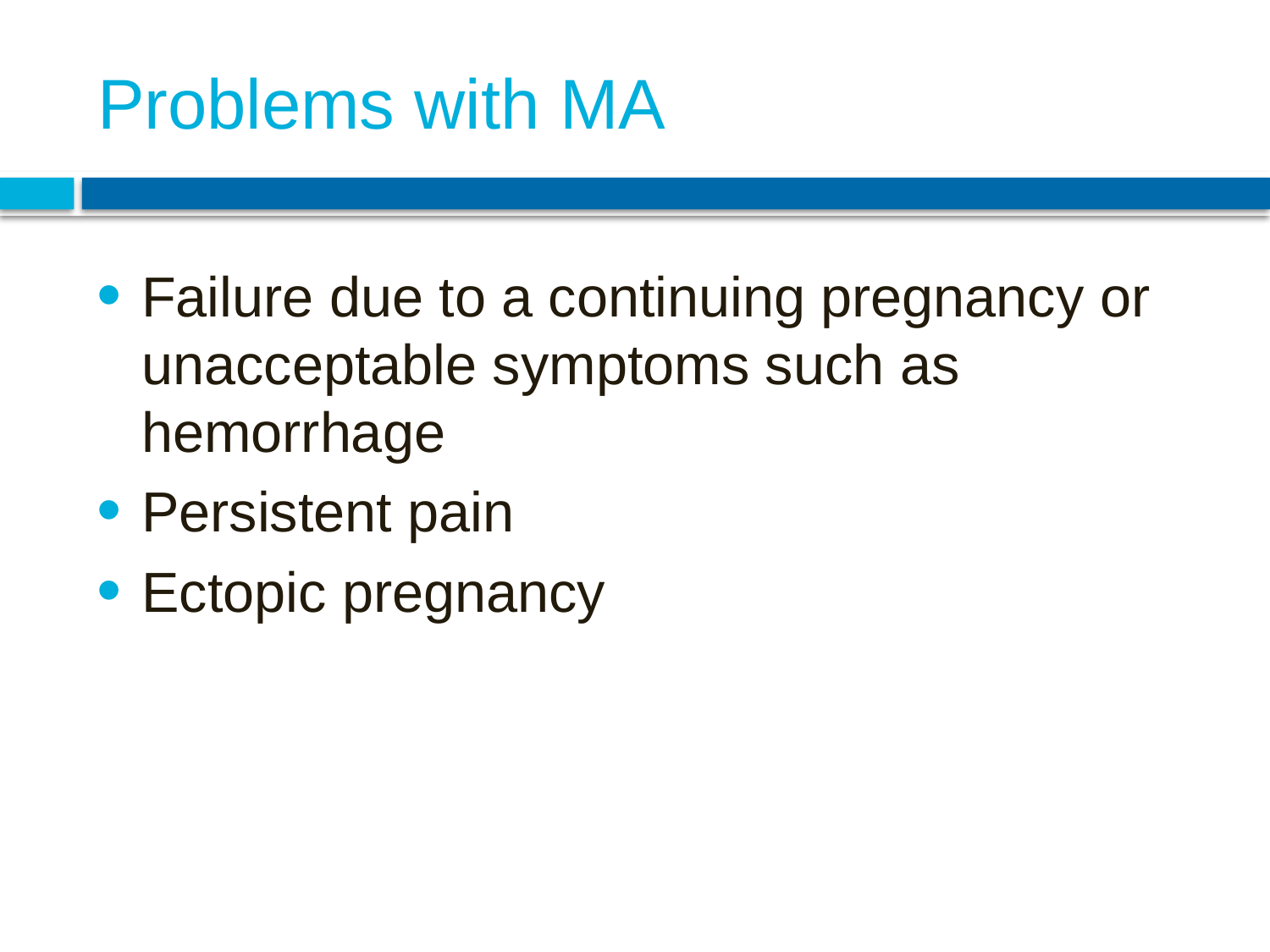

# Problems with MA
Failure due to a continuing pregnancy or unacceptable symptoms such as hemorrhage
Persistent pain
Ectopic pregnancy